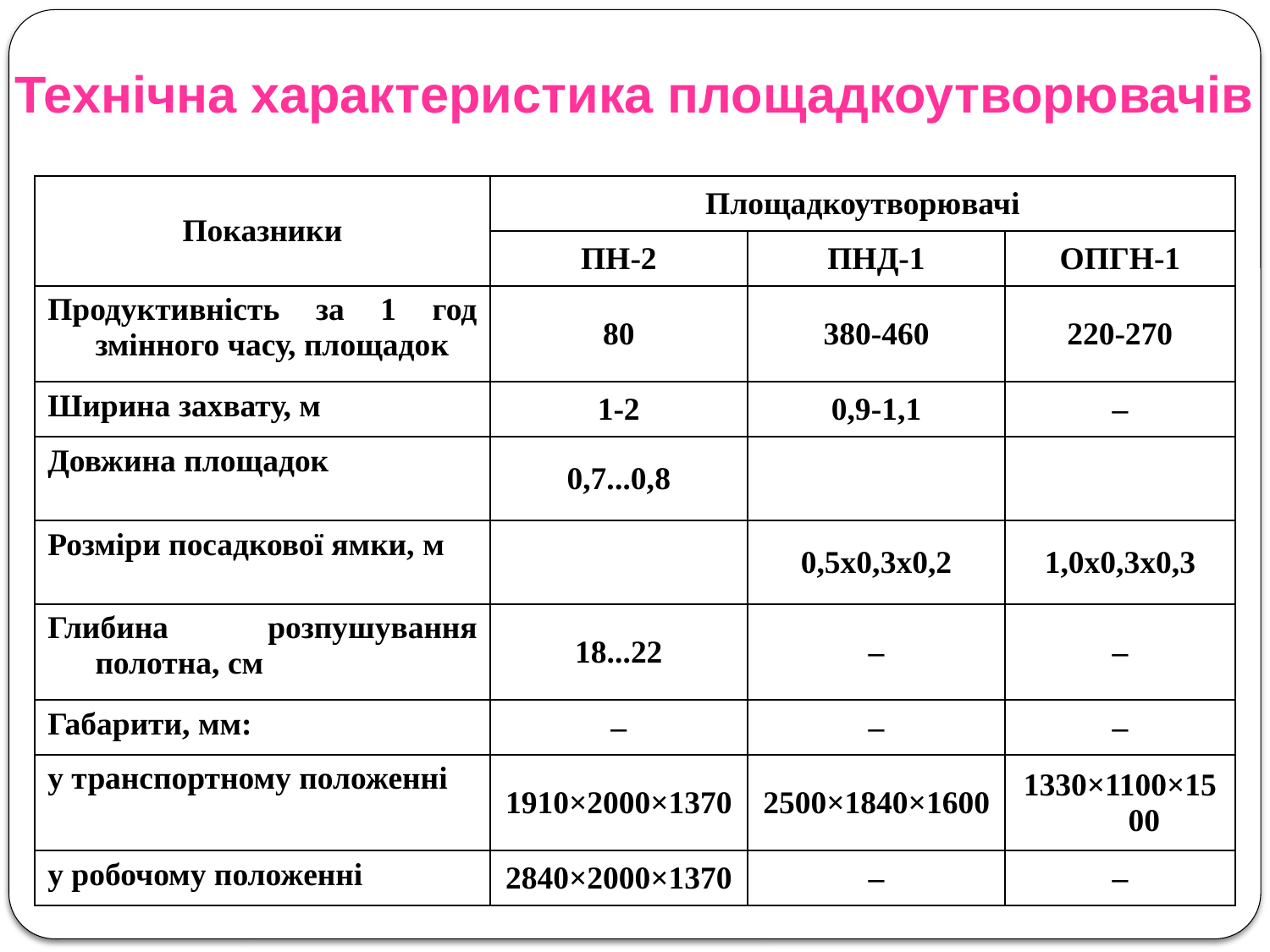

# Технічна характеристика площадкоутворювачів
| Показники | Площадкоутворювачі |  |  |
| --- | --- | --- | --- |
|  | ПН-2 | ПНД-1 | ОПГН-1 |
| Продуктивність за 1 год змінного часу, площадок | 80 | 380-460 | 220-270 |
| Ширина захвату, м | 1-2 | 0,9-1,1 | – |
| Довжина площадок | 0,7...0,8 |  |  |
| Розміри посадкової ямки, м |  | 0,5x0,3x0,2 | 1,0х0,3х0,3 |
| Глибина розпушування полотна, см | 18...22 | – | – |
| Габарити, мм: | – | – | – |
| у транспортному положенні | 1910×2000×1370 | 2500×1840×1600 | 1330×1100×1500 |
| у робочому положенні | 2840×2000×1370 | – | – |